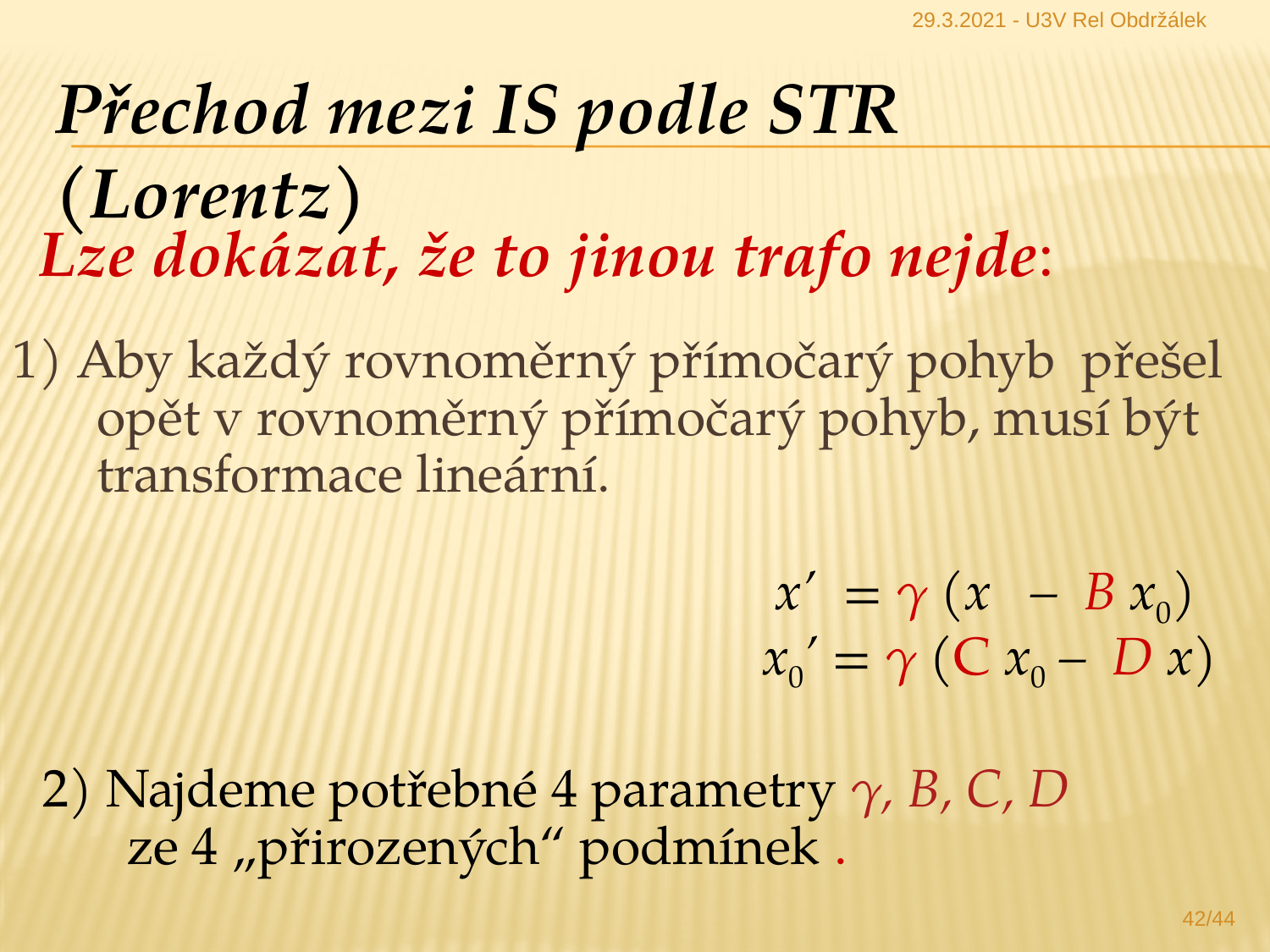

29.3.2021 - U3V Rel Obdržálek

Přechod mezi IS podle STR (Lorentz)
Lze dokázat, že to jinou trafo nejde:
1) Aby každý rovnoměrný přímočarý pohyb  přešel opět v rovnoměrný přímočarý pohyb, musí být transformace lineární.
						 x’  = γ (x   –  B x0)
					x0’ = γ (C x0 –  D x)
2) Najdeme potřebné 4 parametry γ, B, C, D
ze 4 „přirozených“ podmínek .
42/44